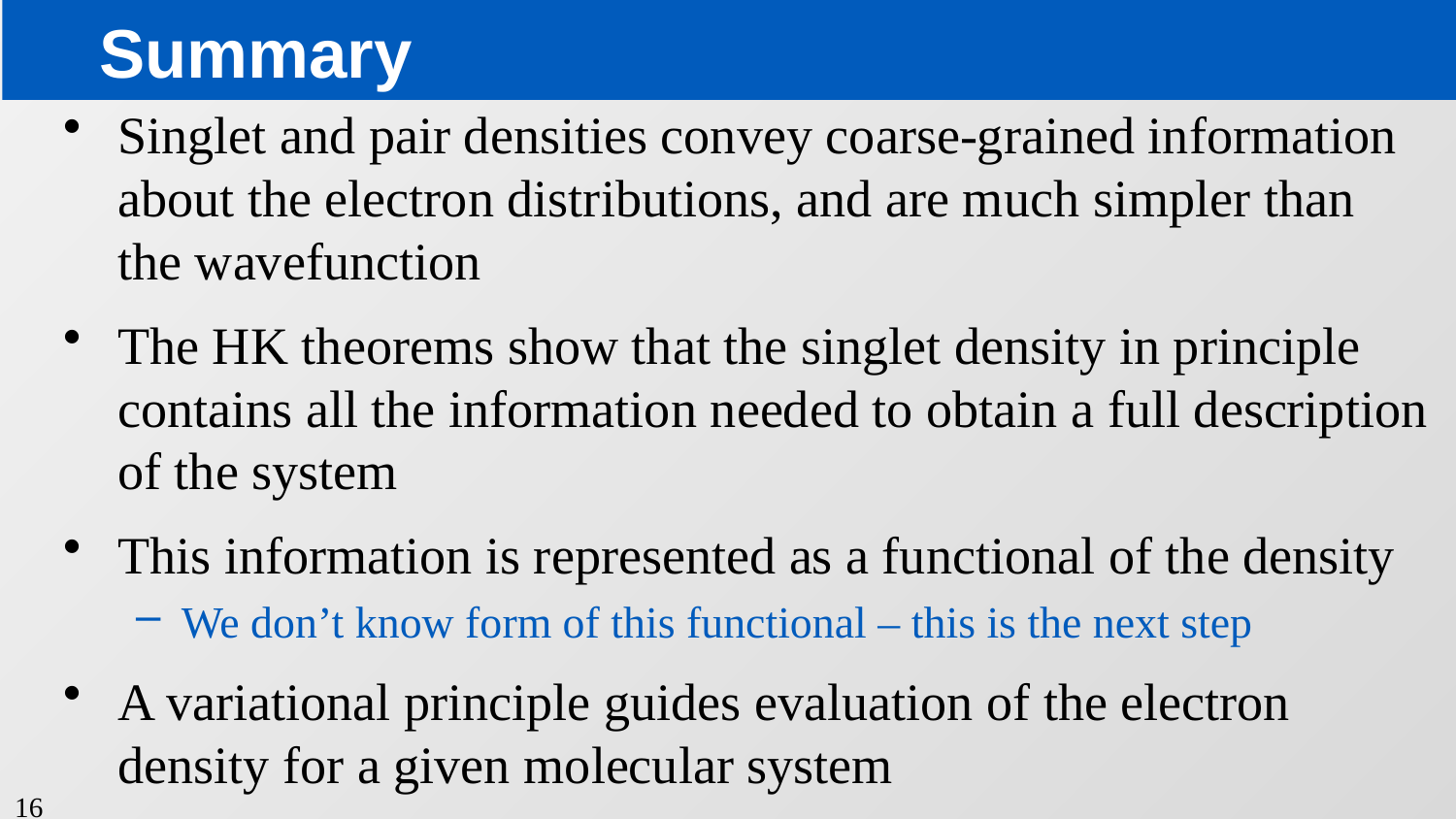

# Summary
Singlet and pair densities convey coarse-grained information about the electron distributions, and are much simpler than the wavefunction
The HK theorems show that the singlet density in principle contains all the information needed to obtain a full description of the system
This information is represented as a functional of the density
We don’t know form of this functional – this is the next step
A variational principle guides evaluation of the electron density for a given molecular system
16